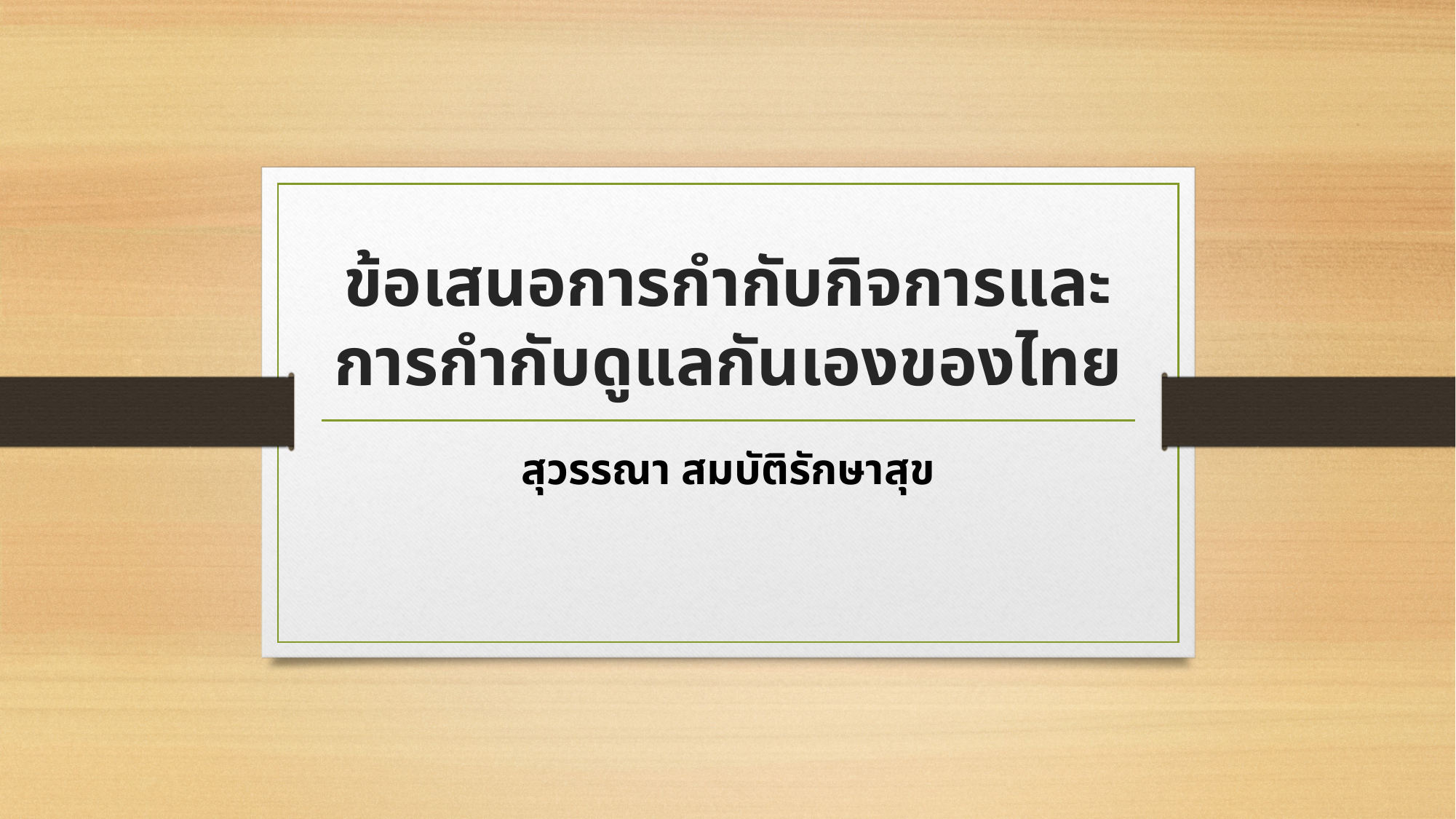

# ข้อเสนอการกำกับกิจการและการกำกับดูแลกันเองของไทย
สุวรรณา สมบัติรักษาสุข